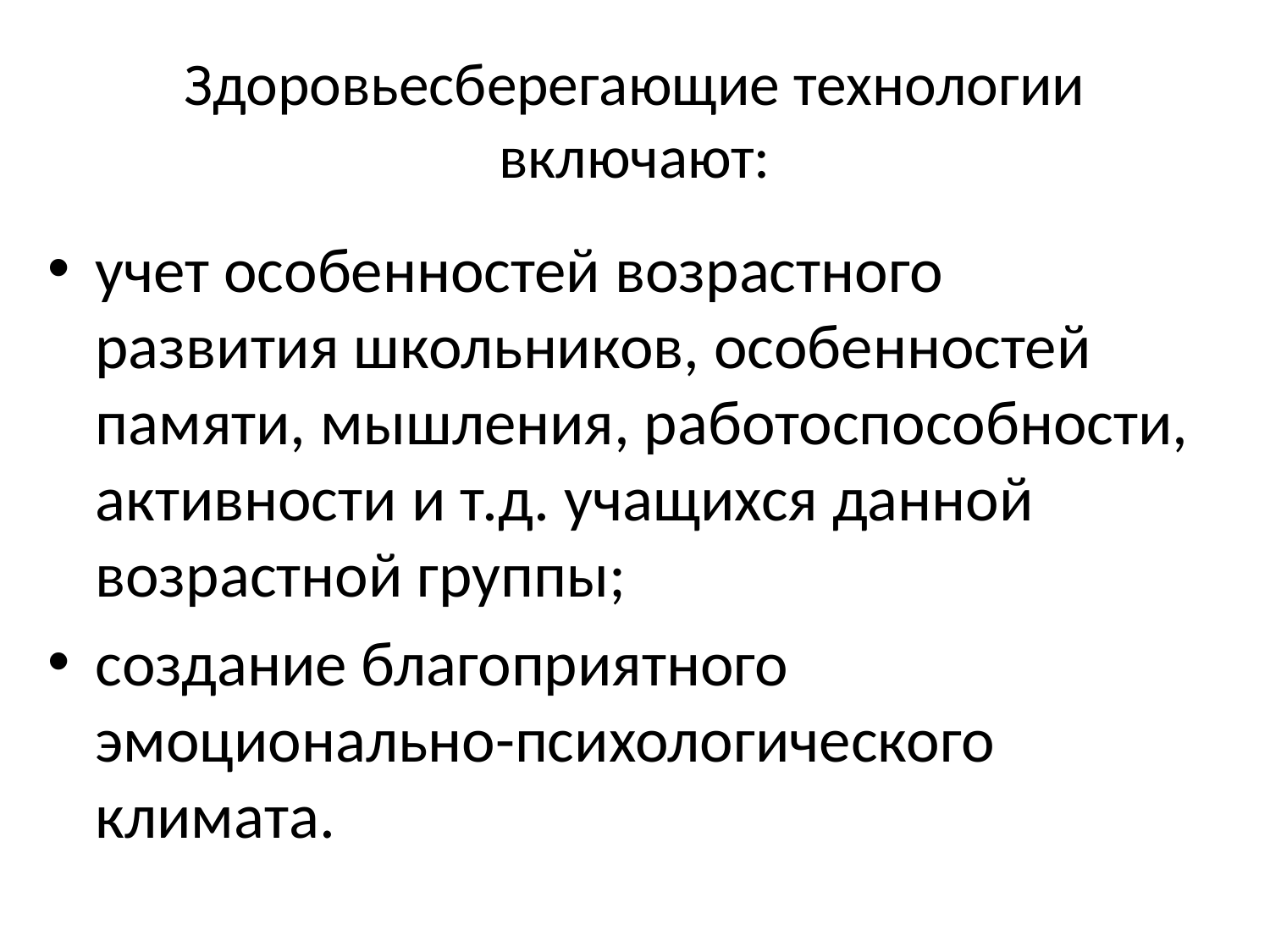

# Здоровьесберегающие технологии включают:
учет особенностей возрастного развития школьников, особенностей памяти, мышления, работоспособности, активности и т.д. учащихся данной возрастной группы;
создание благоприятного эмоционально-психологического климата.